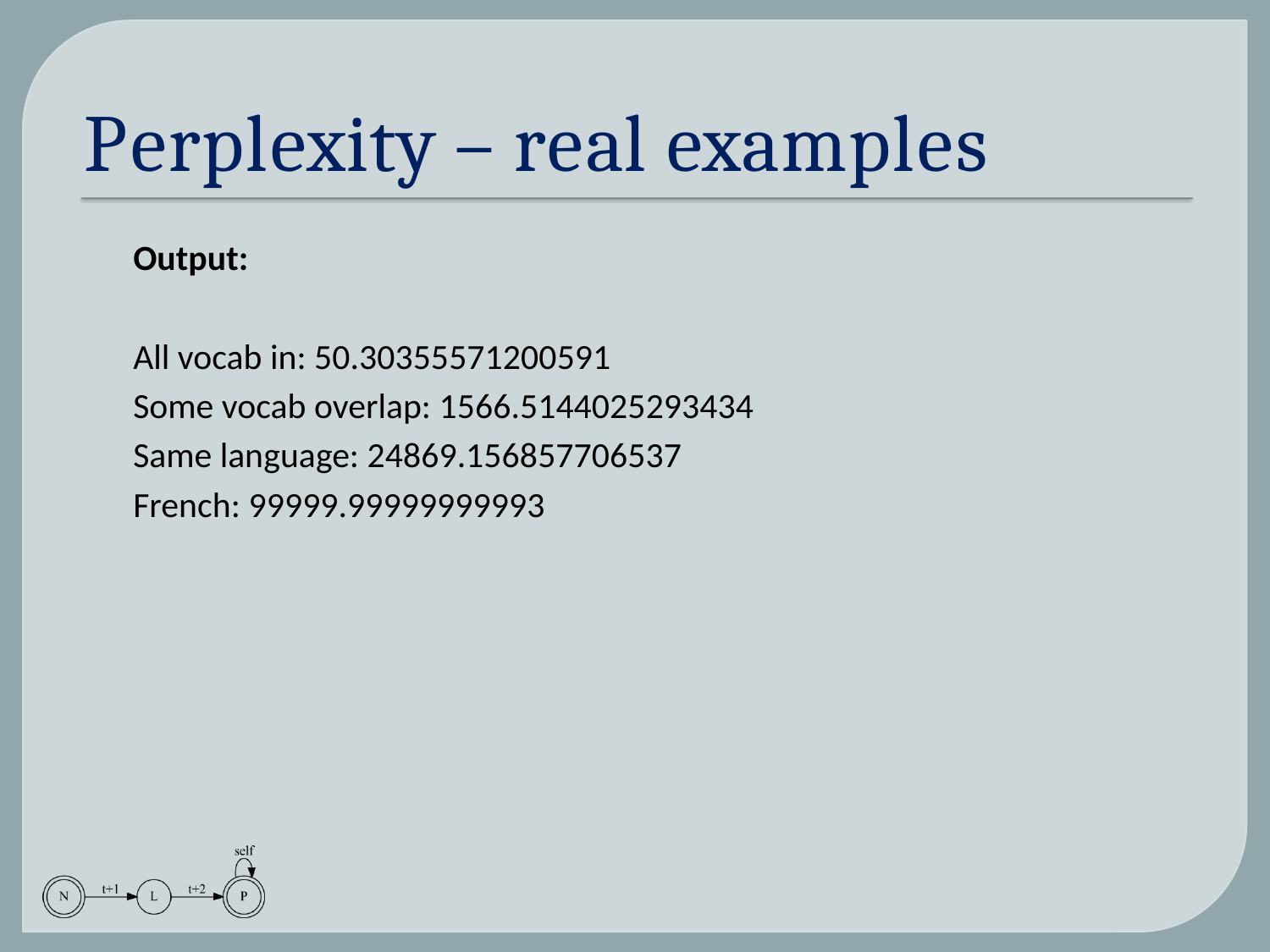

# Perplexity – real examples
Output:

All vocab in: 50.30355571200591
Some vocab overlap: 1566.5144025293434
Same language: 24869.156857706537
French: 99999.99999999993